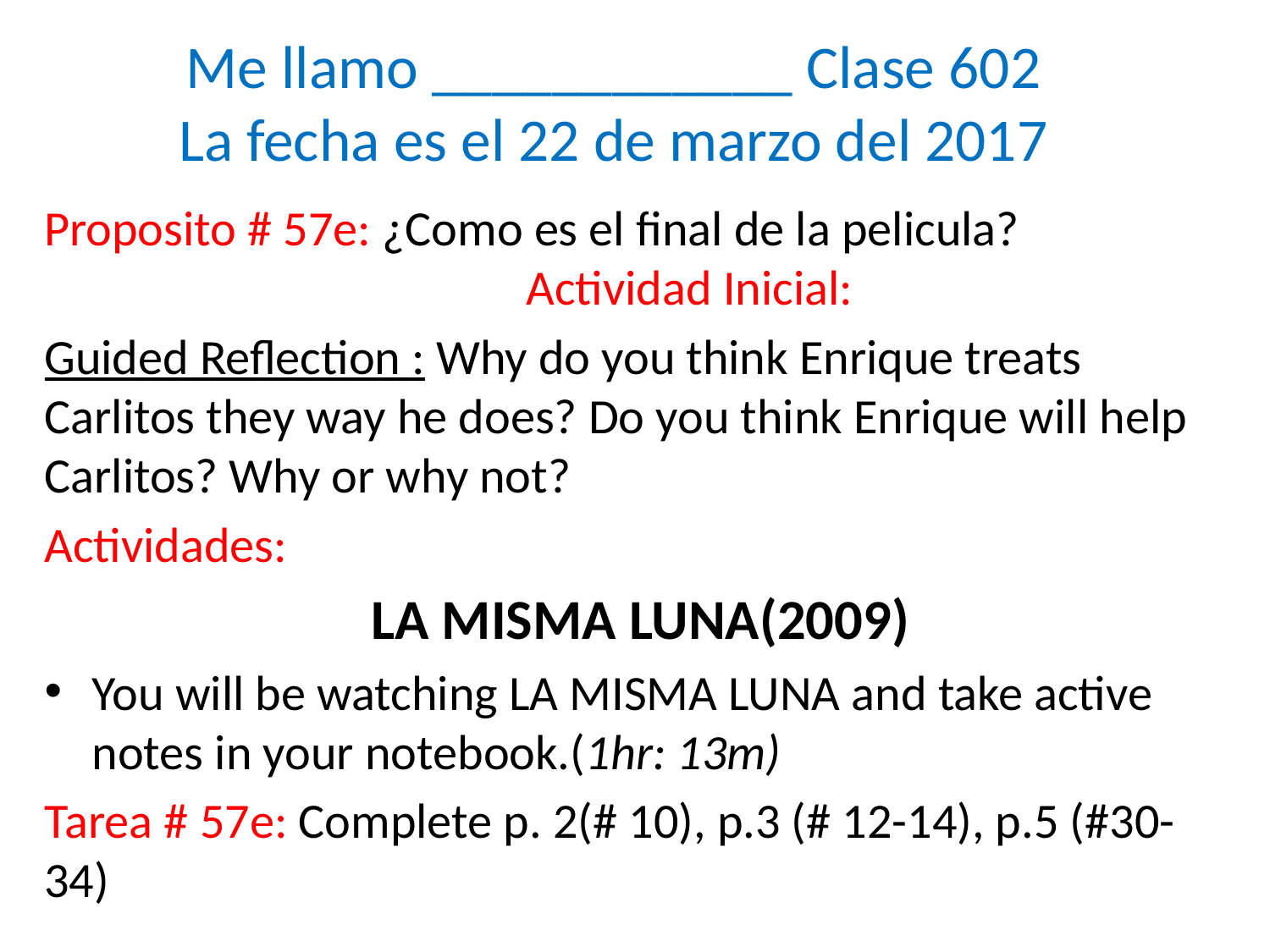

# Me llamo ____________ Clase 602 La fecha es el 22 de marzo del 2017
Proposito # 57e: ¿Como es el final de la pelicula?                                                               Actividad Inicial:
Guided Reflection : Why do you think Enrique treats Carlitos they way he does? Do you think Enrique will help Carlitos? Why or why not?
Actividades:
LA MISMA LUNA(2009)
You will be watching LA MISMA LUNA and take active notes in your notebook.(1hr: 13m)
Tarea # 57e: Complete p. 2(# 10), p.3 (# 12-14), p.5 (#30-34)